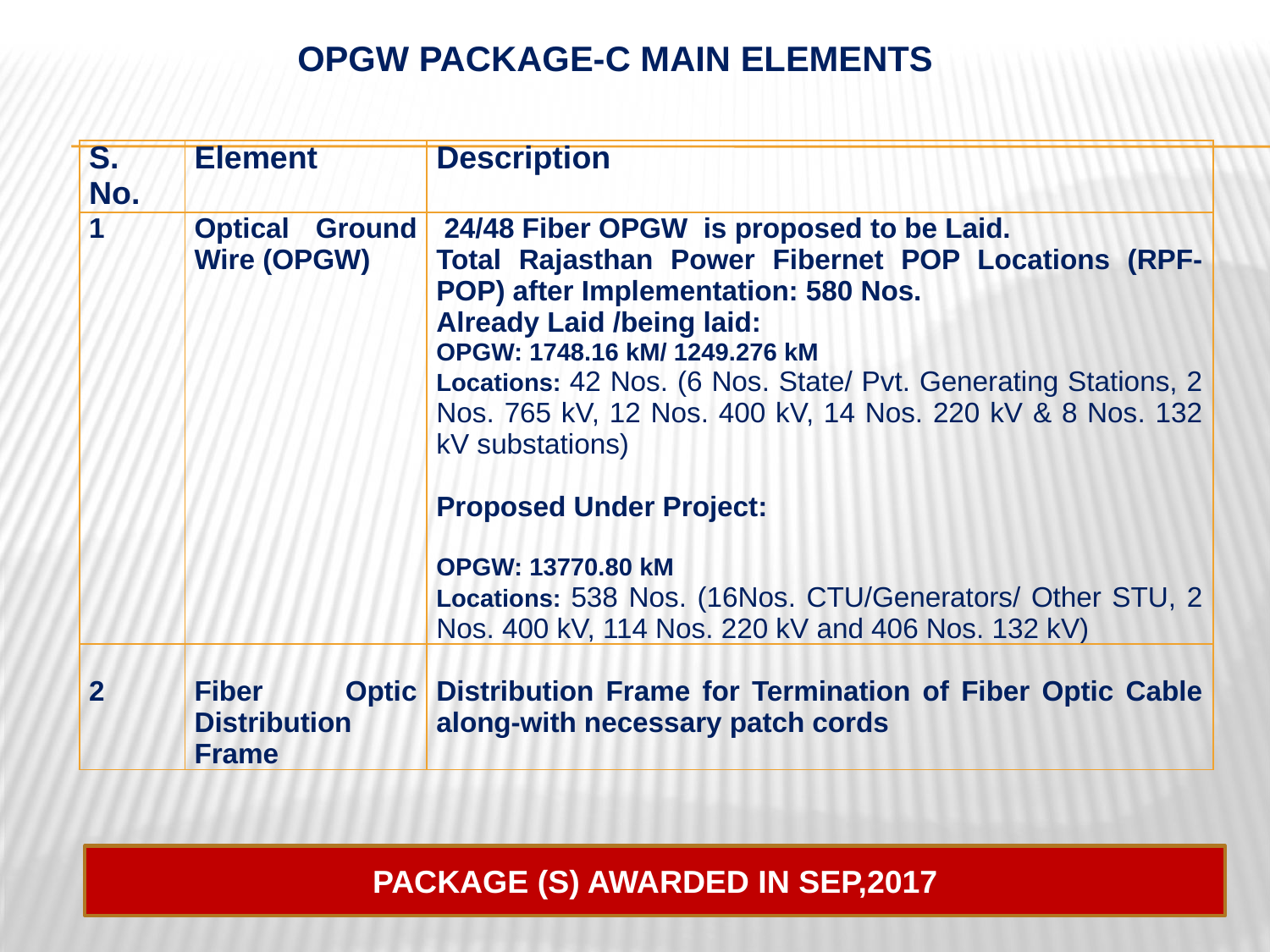

# OPGW PACKAGE-C MAIN ELEMENTS
| S. No. | Element | Description |
| --- | --- | --- |
| 1 | Optical Ground Wire (OPGW) | 24/48 Fiber OPGW is proposed to be Laid. Total Rajasthan Power Fibernet POP Locations (RPF-POP) after Implementation: 580 Nos. Already Laid /being laid: OPGW: 1748.16 kM/ 1249.276 kM Locations: 42 Nos. (6 Nos. State/ Pvt. Generating Stations, 2 Nos. 765 kV, 12 Nos. 400 kV, 14 Nos. 220 kV & 8 Nos. 132 kV substations) Proposed Under Project: OPGW: 13770.80 kM Locations: 538 Nos. (16Nos. CTU/Generators/ Other STU, 2 Nos. 400 kV, 114 Nos. 220 kV and 406 Nos. 132 kV) |
| 2 | Fiber Optic Distribution Frame | Distribution Frame for Termination of Fiber Optic Cable along-with necessary patch cords |
PACKAGE (S) AWARDED IN SEP,2017